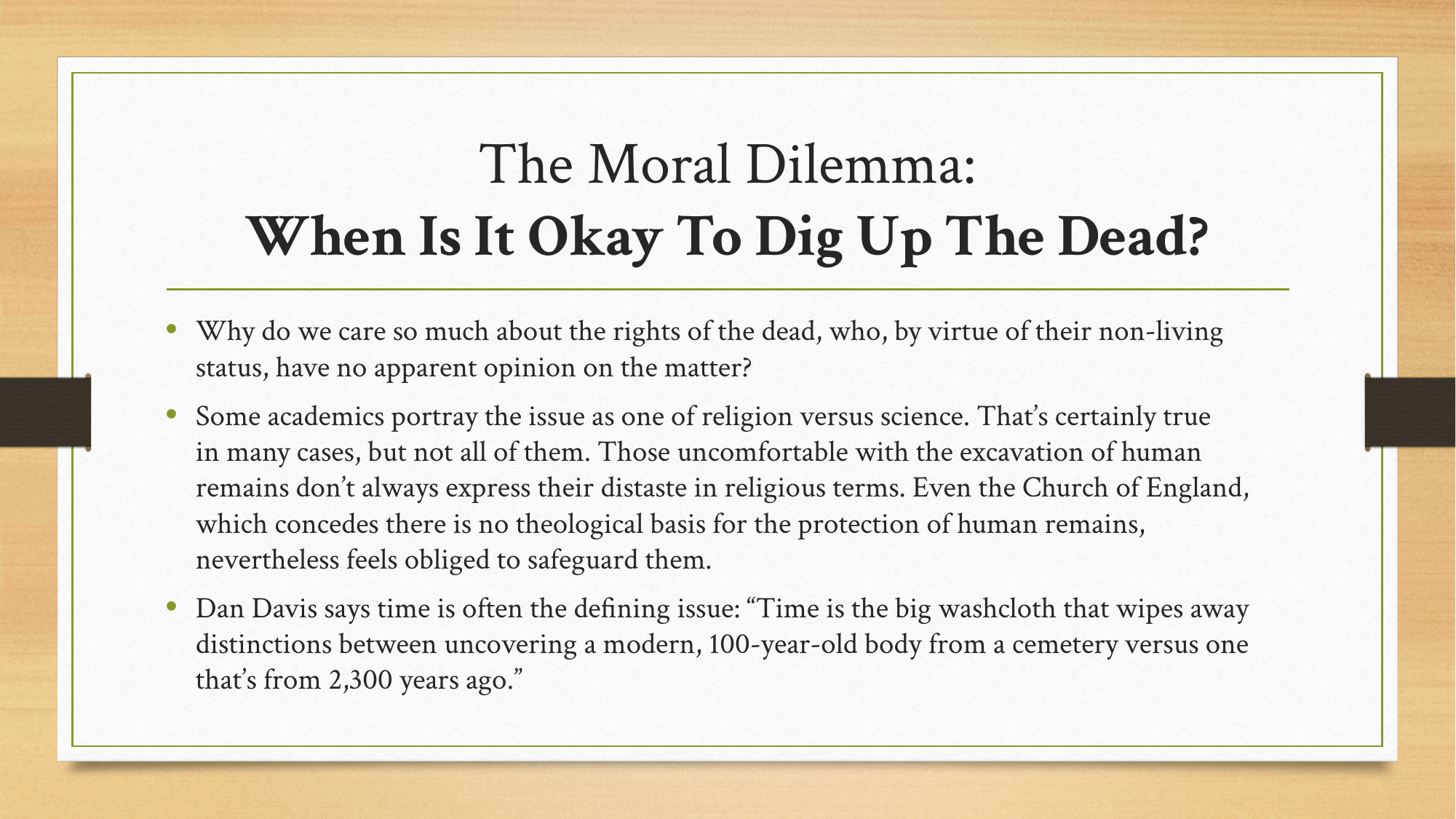

# The Moral Dilemma: When Is It Okay To Dig Up The Dead?
Why do we care so much about the rights of the dead, who, by virtue of their non-living status, have no apparent opinion on the matter?
Some academics portray the issue as one of religion versus science. That’s certainly true in many cases, but not all of them. Those uncomfortable with the excavation of human remains don’t always express their distaste in religious terms. Even the Church of England, which concedes there is no theological basis for the protection of human remains, nevertheless feels obliged to safeguard them.
Dan Davis says time is often the defining issue: “Time is the big washcloth that wipes away distinctions between uncovering a modern, 100-year-old body from a cemetery versus one that’s from 2,300 years ago.”